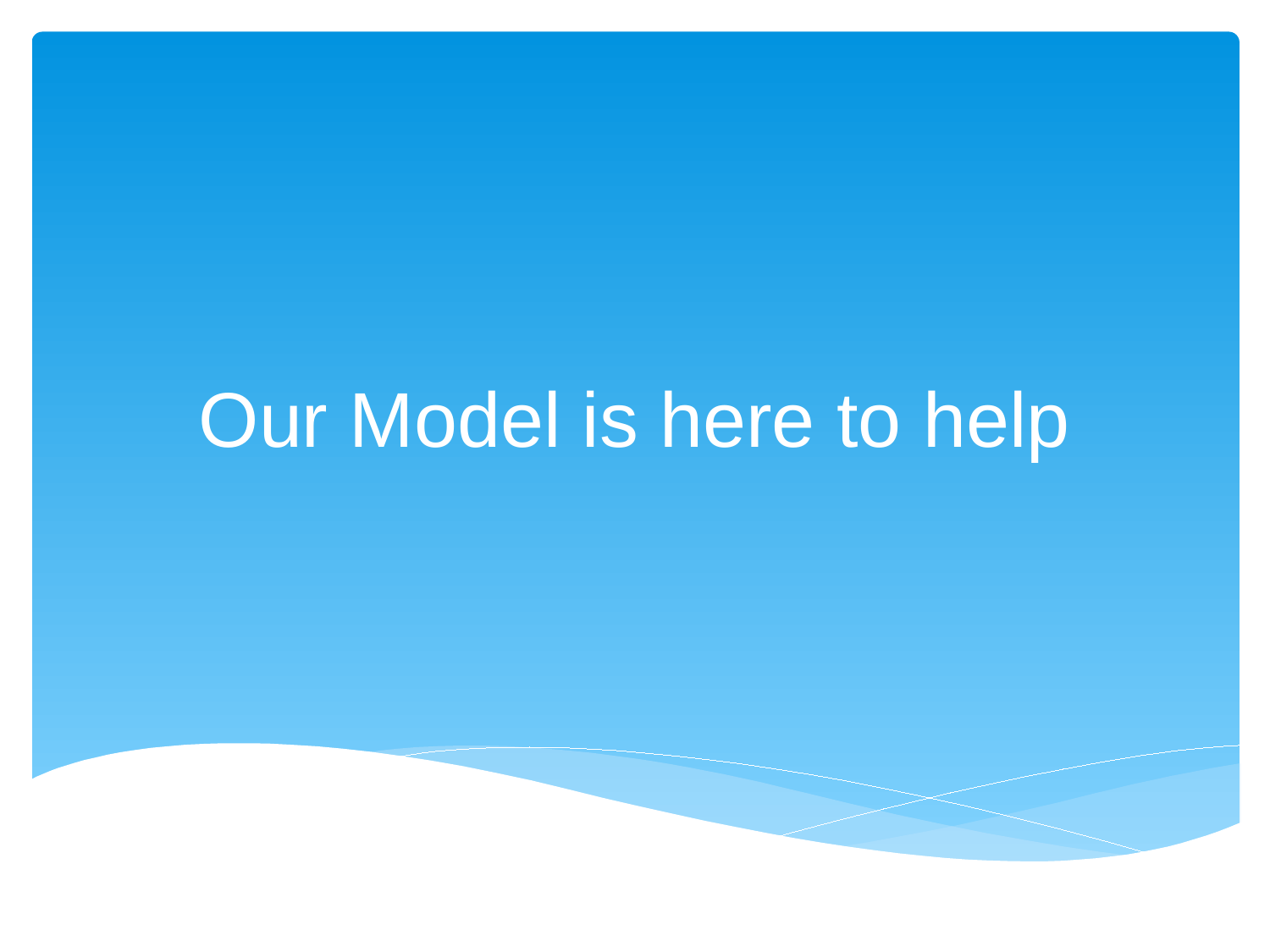

# Our Model is here to help